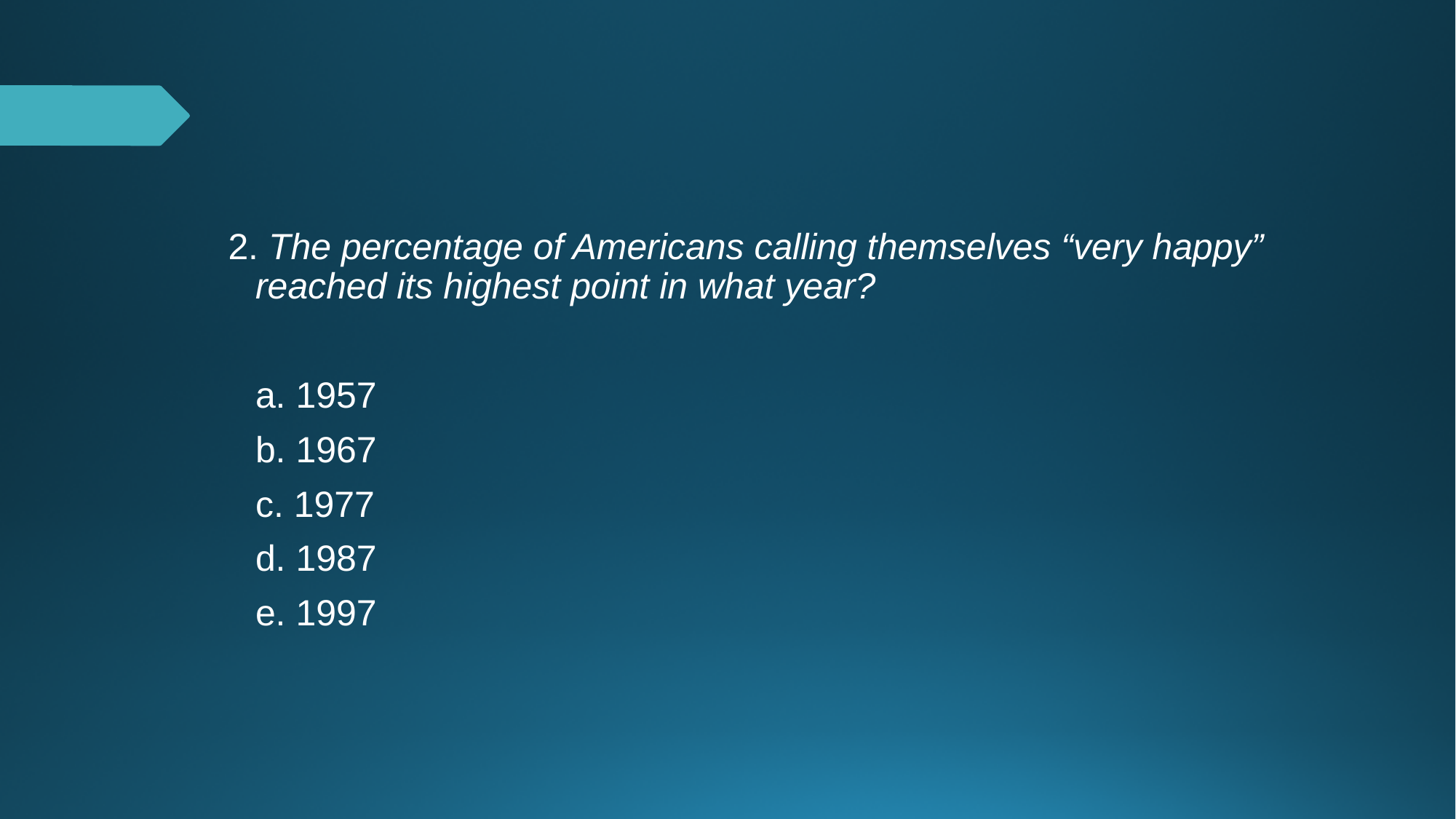

2. The percentage of Americans calling themselves “very happy” reached its highest point in what year?

	a. 1957
	b. 1967
	c. 1977
	d. 1987
	e. 1997